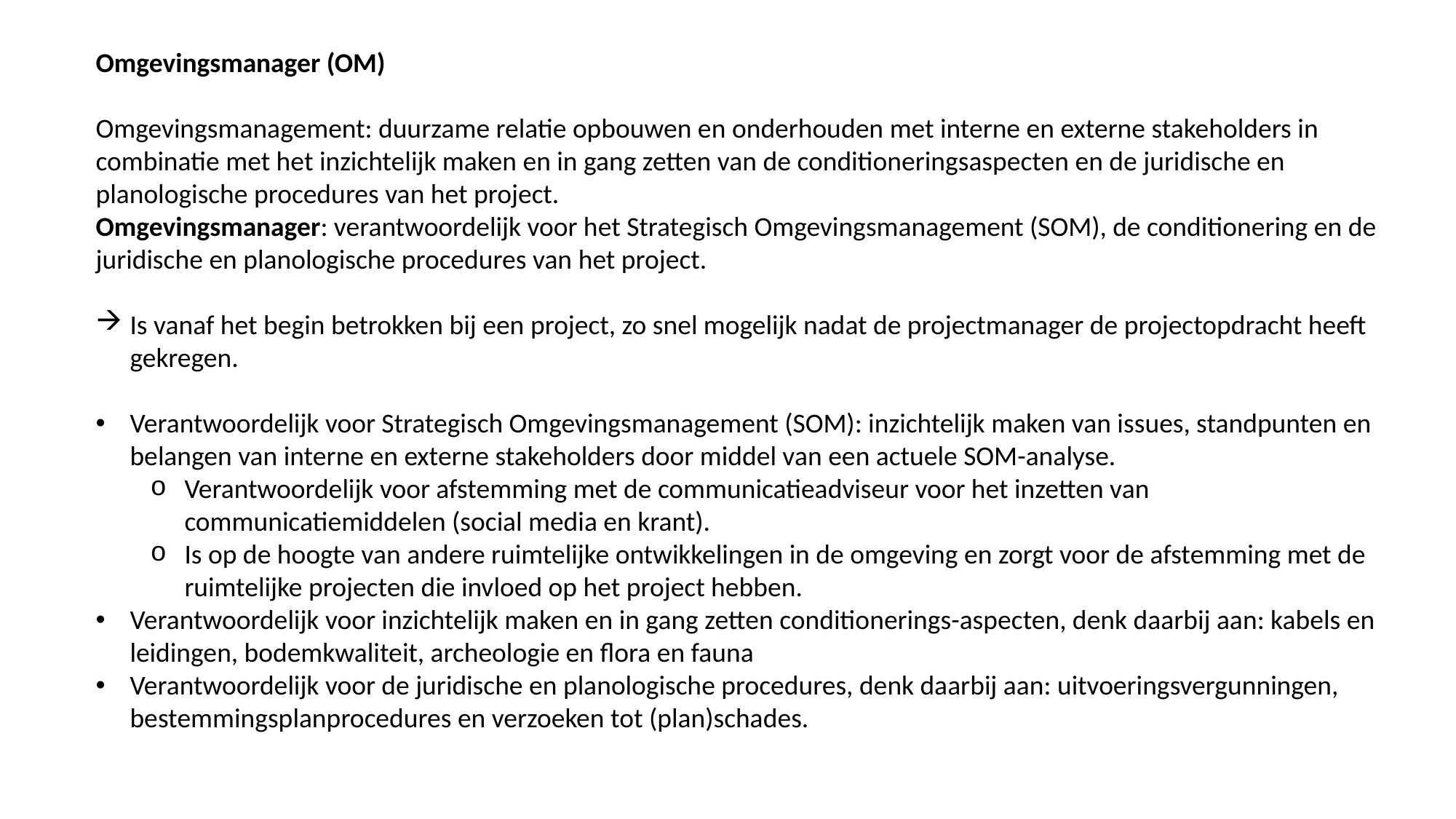

Omgevingsmanager (OM)

Omgevingsmanagement: duurzame relatie opbouwen en onderhouden met interne en externe stakeholders in combinatie met het inzichtelijk maken en in gang zetten van de conditioneringsaspecten en de juridische en planologische procedures van het project.
Omgevingsmanager: verantwoordelijk voor het Strategisch Omgevingsmanagement (SOM), de conditionering en de juridische en planologische procedures van het project.

Is vanaf het begin betrokken bij een project, zo snel mogelijk nadat de projectmanager de projectopdracht heeft gekregen.

Verantwoordelijk voor Strategisch Omgevingsmanagement (SOM): inzichtelijk maken van issues, standpunten en belangen van interne en externe stakeholders door middel van een actuele SOM-analyse.
Verantwoordelijk voor afstemming met de communicatieadviseur voor het inzetten van communicatiemiddelen (social media en krant).
Is op de hoogte van andere ruimtelijke ontwikkelingen in de omgeving en zorgt voor de afstemming met de ruimtelijke projecten die invloed op het project hebben.
Verantwoordelijk voor inzichtelijk maken en in gang zetten conditionerings-aspecten, denk daarbij aan: kabels en leidingen, bodemkwaliteit, archeologie en flora en fauna
Verantwoordelijk voor de juridische en planologische procedures, denk daarbij aan: uitvoeringsvergunningen,  bestemmingsplanprocedures en verzoeken tot (plan)schades.